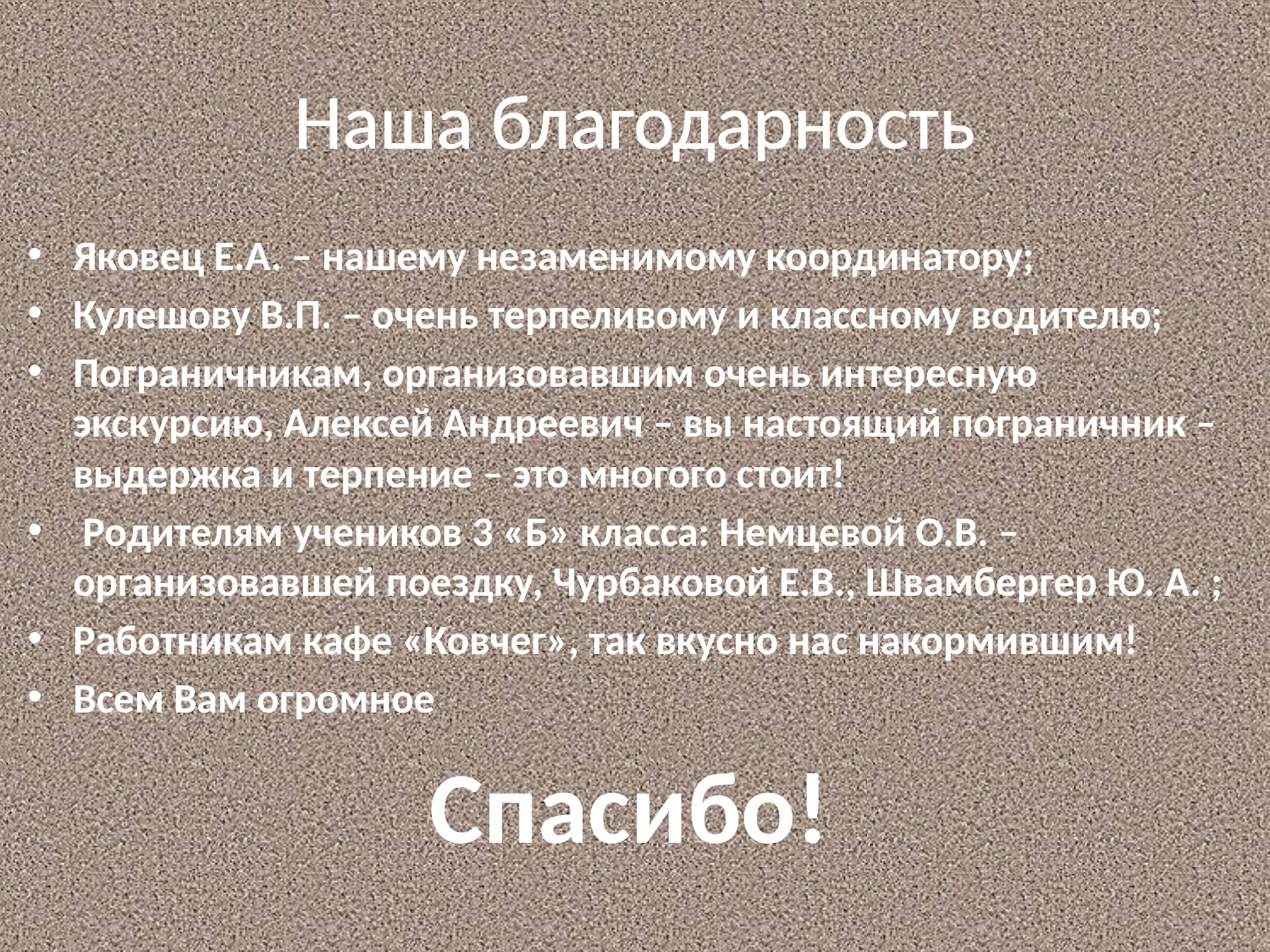

# Наша благодарность
Яковец Е.А. – нашему незаменимому координатору;
Кулешову В.П. – очень терпеливому и классному водителю;
Пограничникам, организовавшим очень интересную экскурсию, Алексей Андреевич – вы настоящий пограничник – выдержка и терпение – это многого стоит!
 Родителям учеников 3 «Б» класса: Немцевой О.В. – организовавшей поездку, Чурбаковой Е.В., Швамбергер Ю. А. ;
Работникам кафе «Ковчег», так вкусно нас накормившим!
Всем Вам огромное
Спасибо!